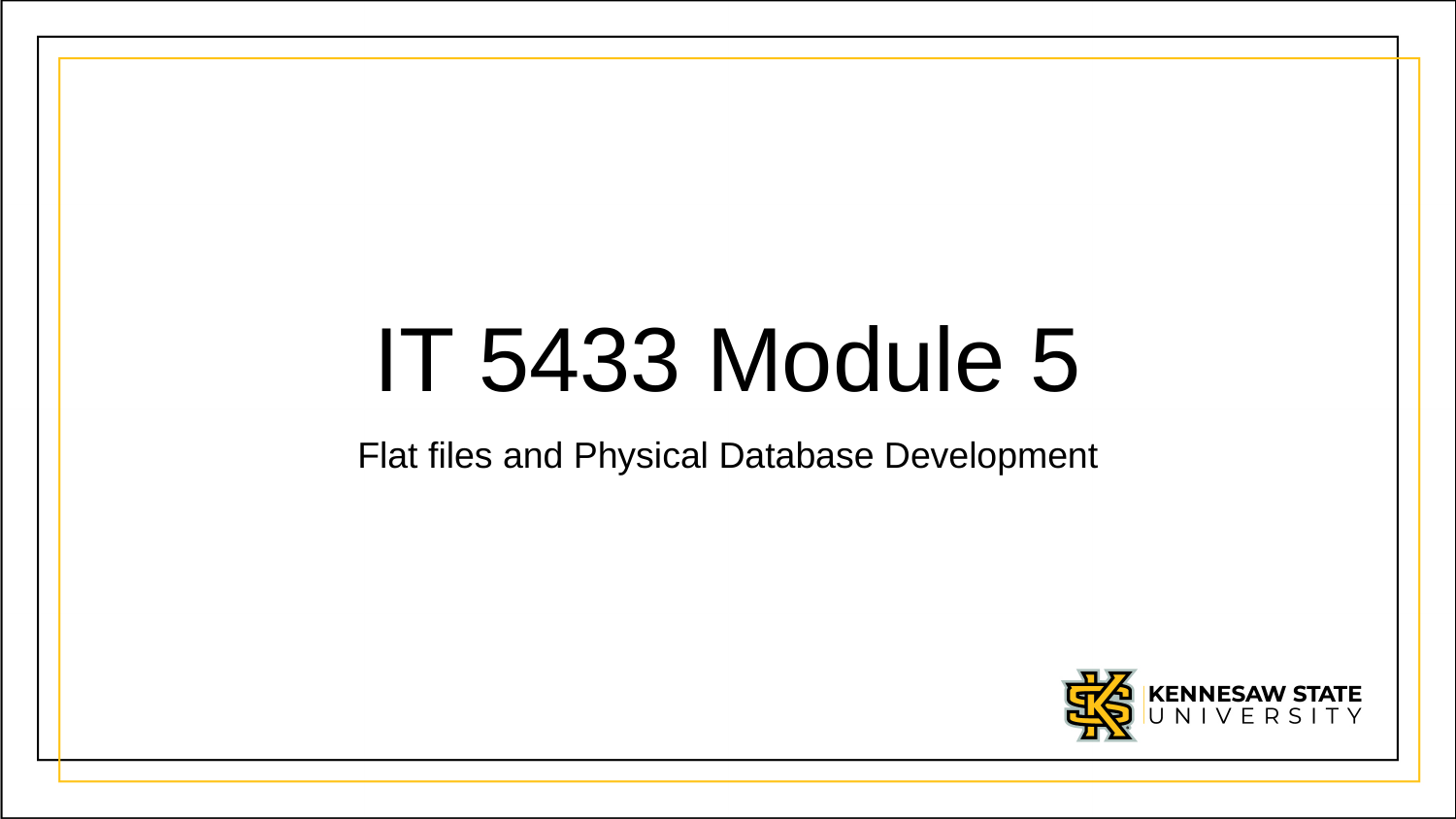

# IT 5433 Module 5
Flat files and Physical Database Development